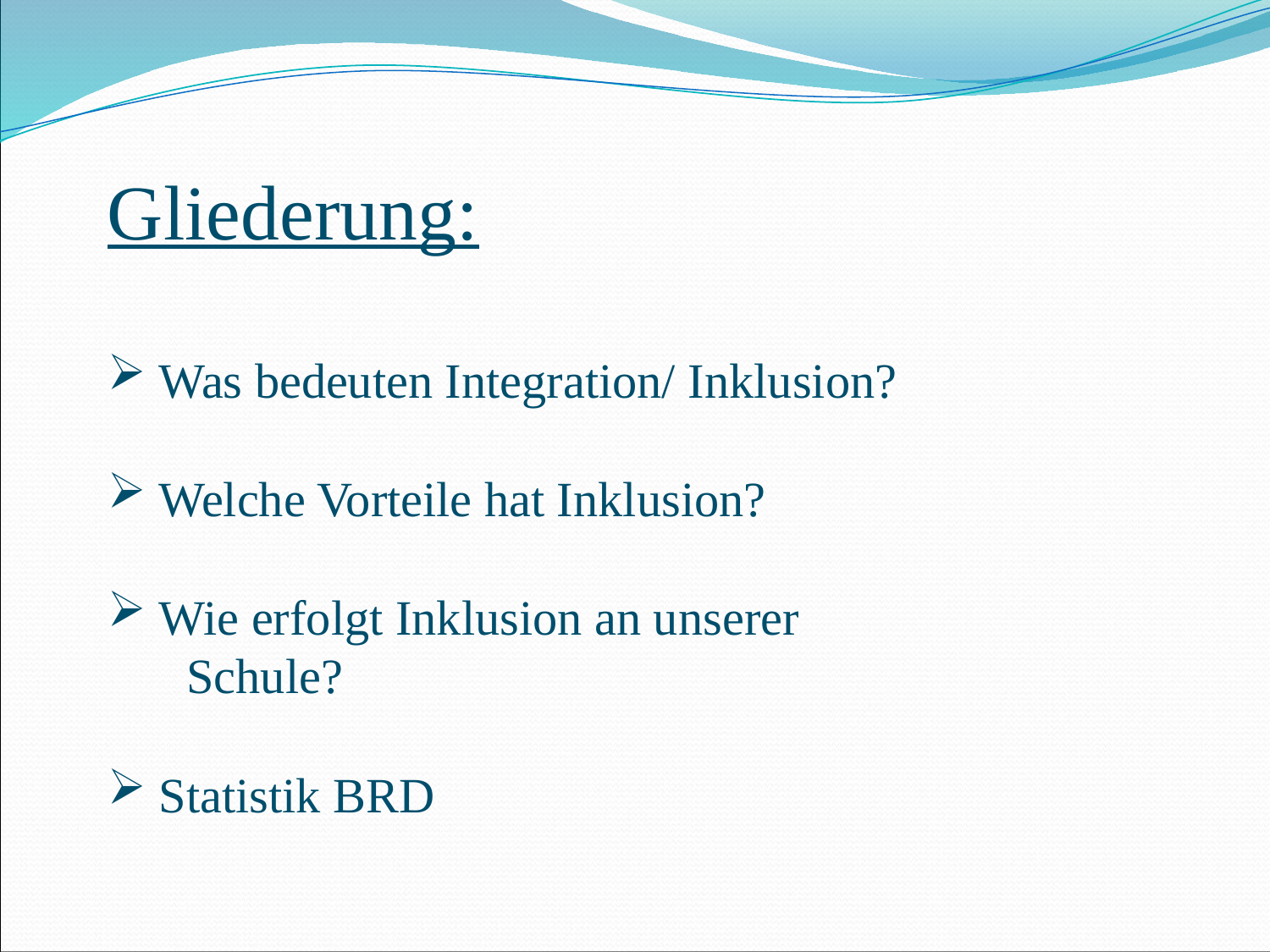

Gliederung:

 Was bedeuten Integration/ Inklusion?

 Welche Vorteile hat Inklusion?

 Wie erfolgt Inklusion an unserer
    Schule?

 Statistik BRD